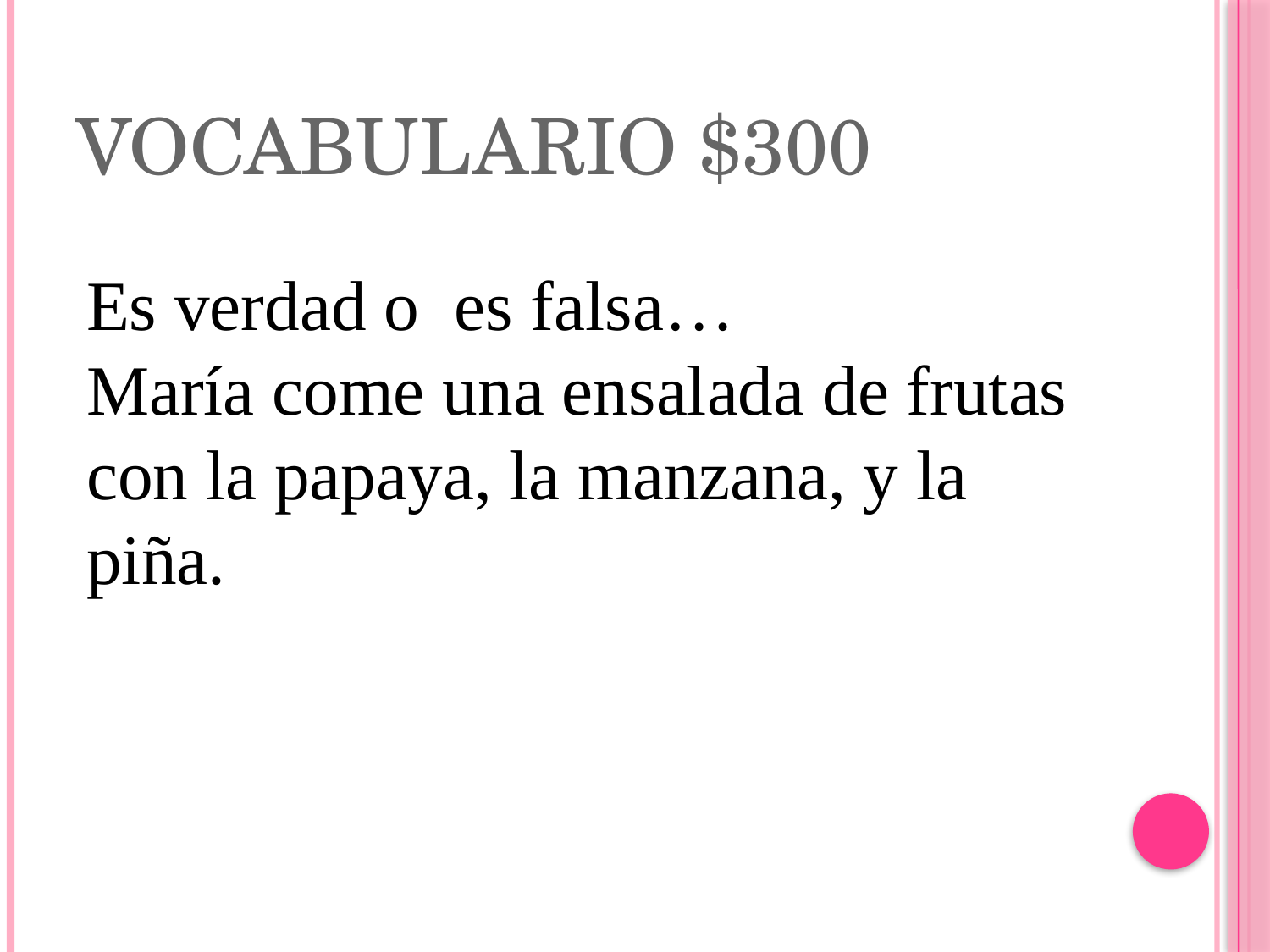

# Vocabulario $300
Es verdad o  es falsa…
María come una ensalada de frutas con la papaya, la manzana, y la piña.